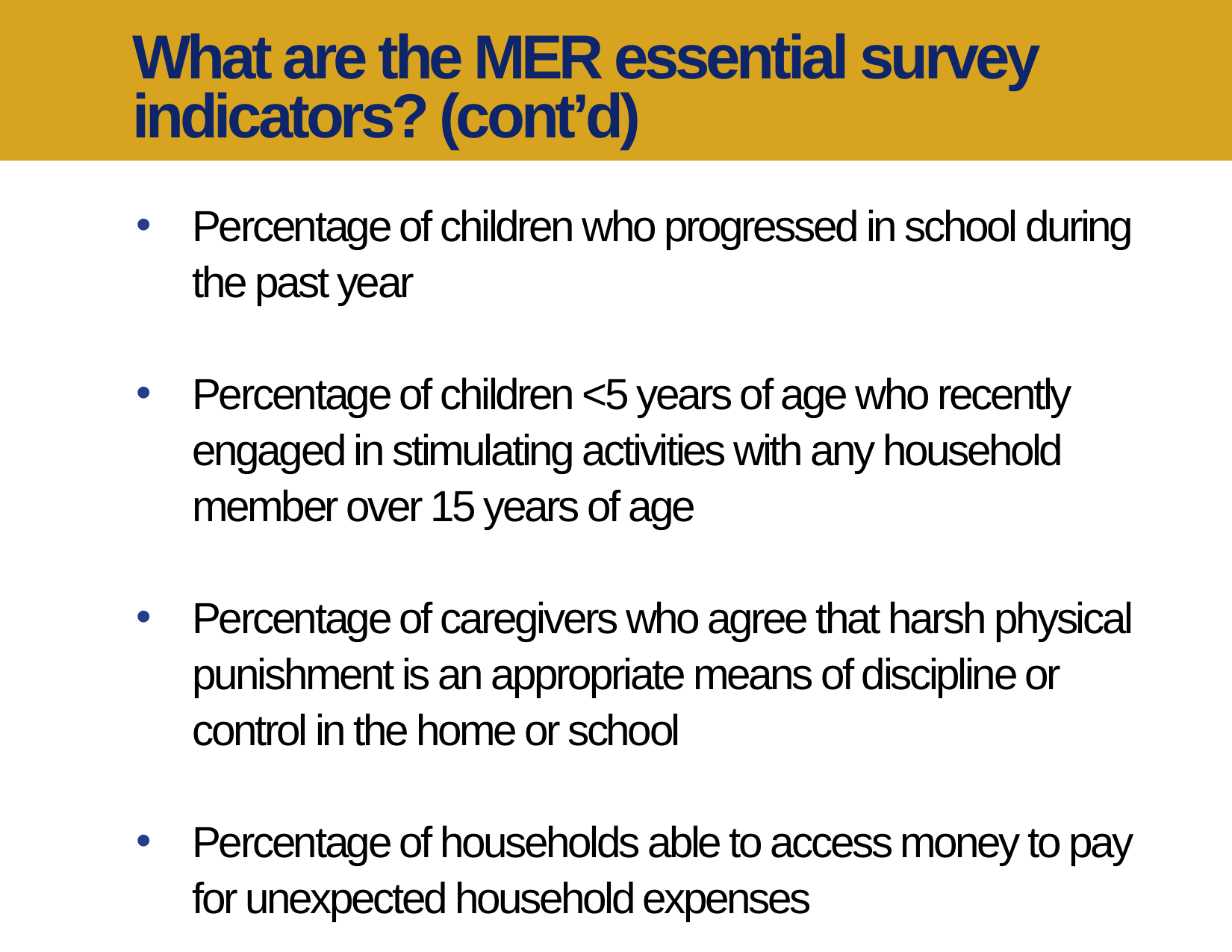

What are the MER essential survey indicators? (cont’d)
Percentage of children who progressed in school during the past year

Percentage of children <5 years of age who recently engaged in stimulating activities with any household member over 15 years of age

Percentage of caregivers who agree that harsh physical punishment is an appropriate means of discipline or control in the home or school

Percentage of households able to access money to pay for unexpected household expenses